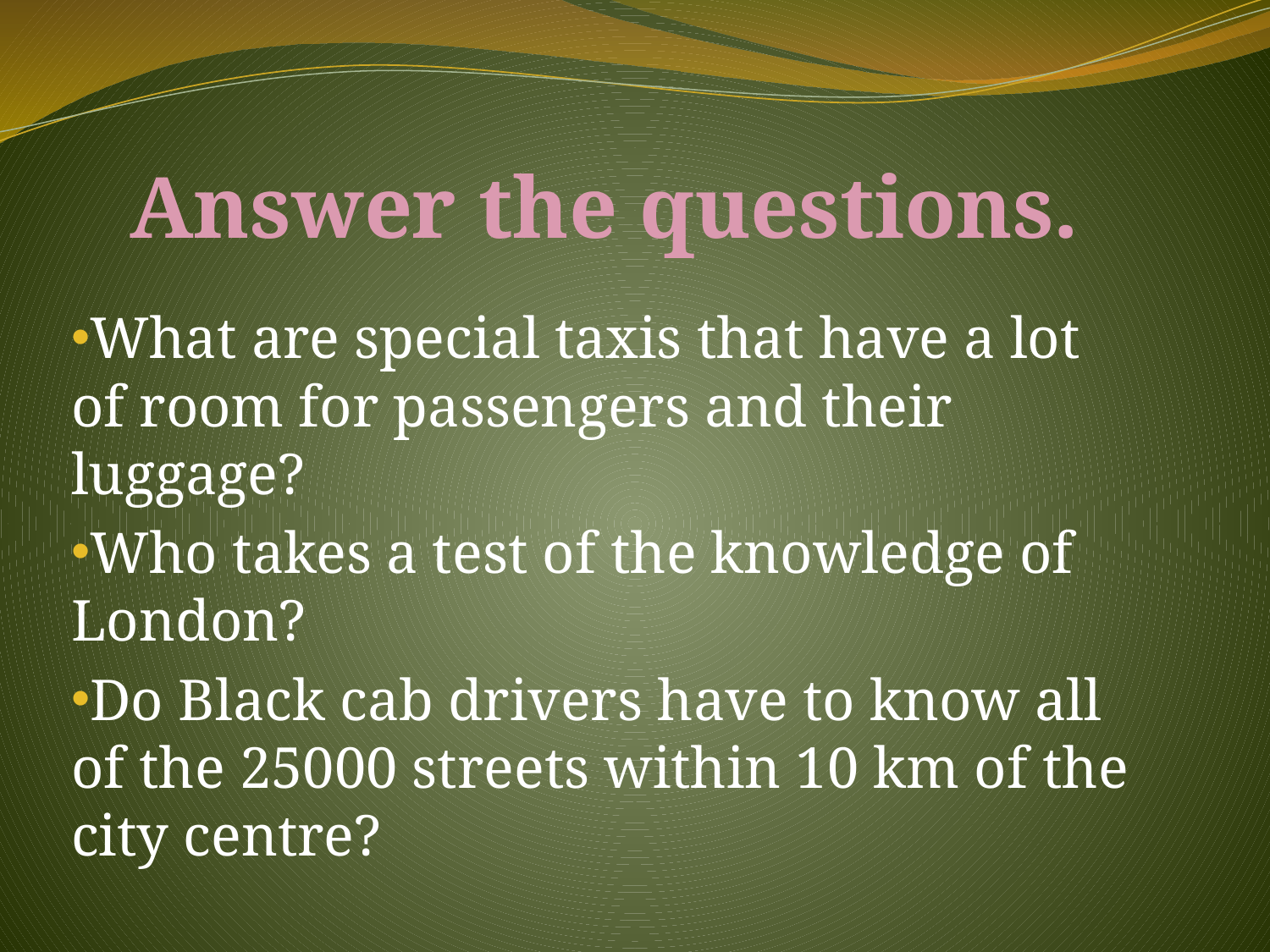

# Answer the questions.
What are special taxis that have a lot of room for passengers and their luggage?
Who takes a test of the knowledge of London?
Do Black cab drivers have to know all of the 25000 streets within 10 km of the city centre?